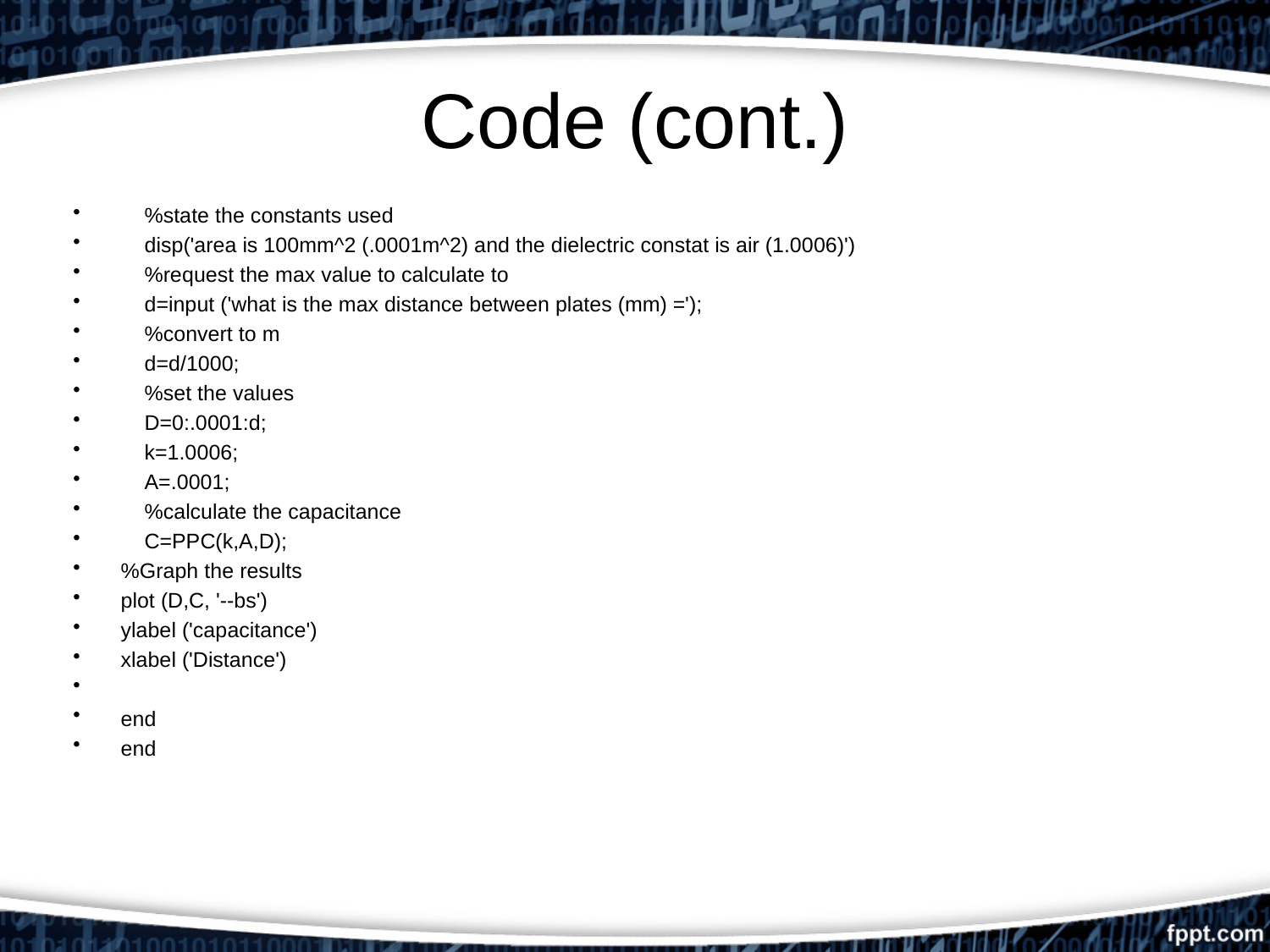

# Code (cont.)

    %state the constants used
    disp('area is 100mm^2 (.0001m^2) and the dielectric constat is air (1.0006)')
    %request the max value to calculate to
    d=input ('what is the max distance between plates (mm) =');
    %convert to m
    d=d/1000;
    %set the values
    D=0:.0001:d;
    k=1.0006;
    A=.0001;
    %calculate the capacitance
    C=PPC(k,A,D);
%Graph the results
plot (D,C, '--bs')
ylabel ('capacitance')
xlabel ('Distance')

end
end